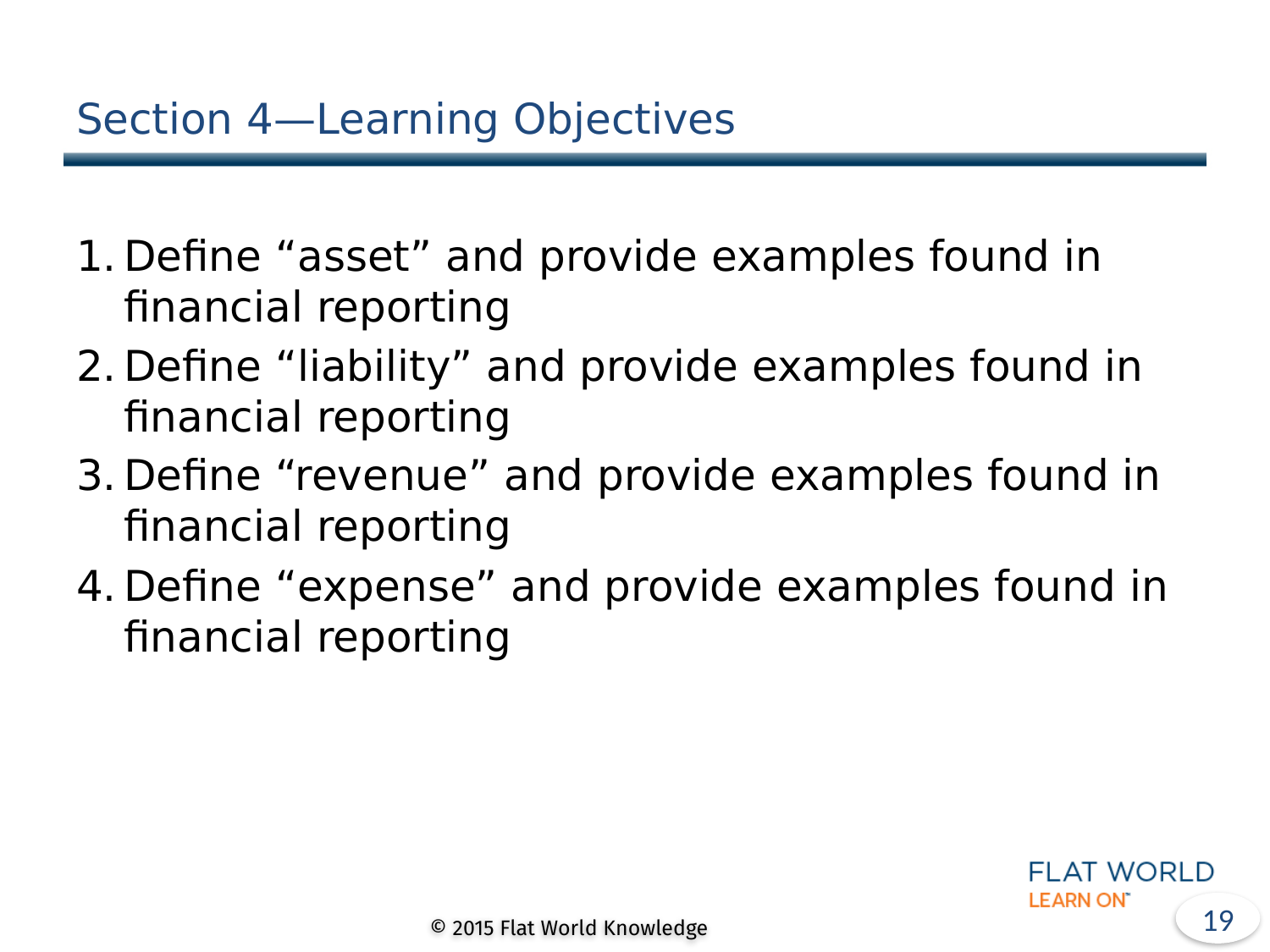

# Section 4—Learning Objectives
Define “asset” and provide examples found in financial reporting
Define “liability” and provide examples found in financial reporting
Define “revenue” and provide examples found in financial reporting
Define “expense” and provide examples found in financial reporting

19
© 2015 Flat World Knowledge